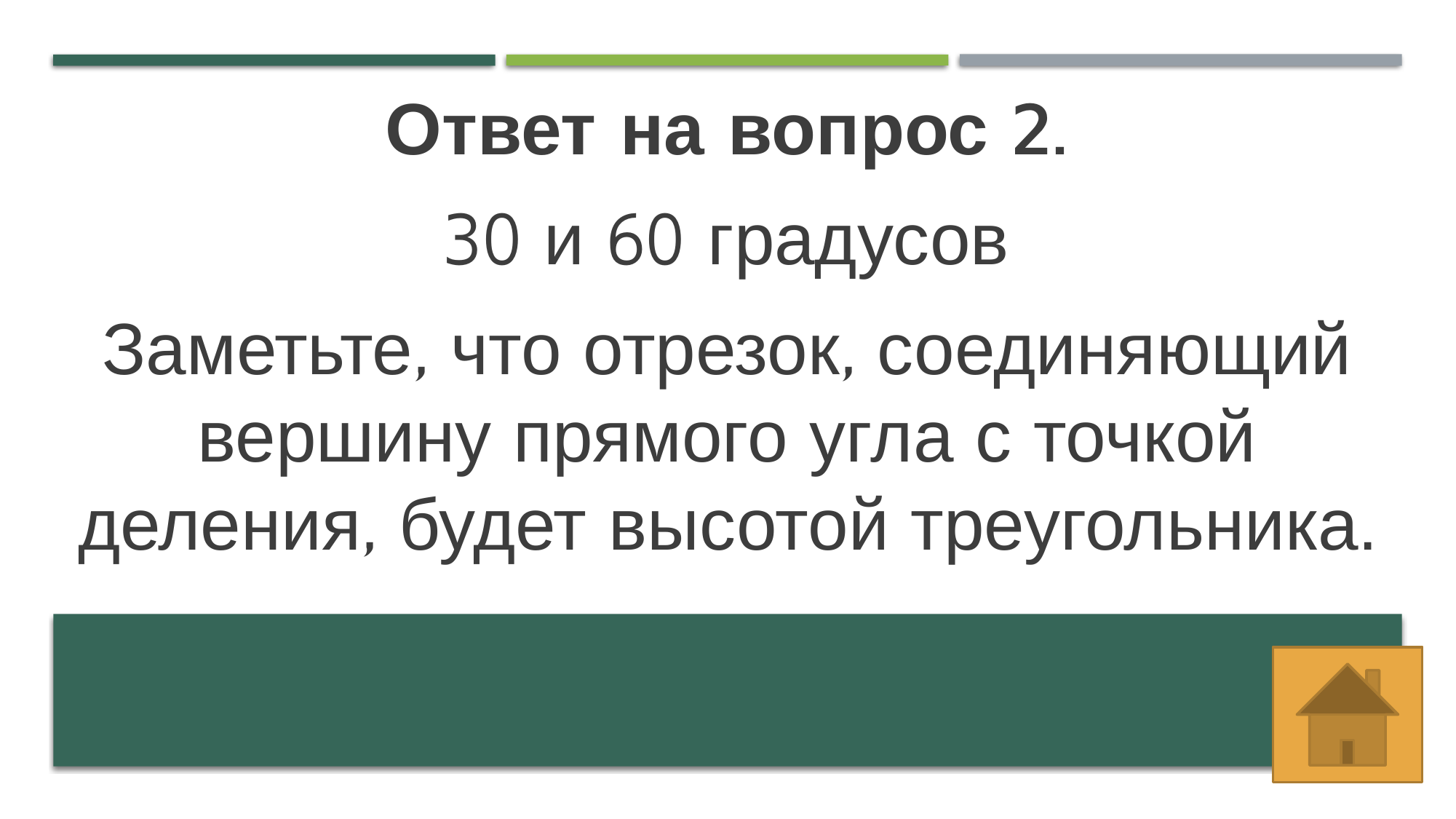

Ответ на вопрос 2.
30 и 60 градусов
Заметьте, что отрезок, соединяющий вершину прямого угла с точкой деления, будет высотой треугольника.
#